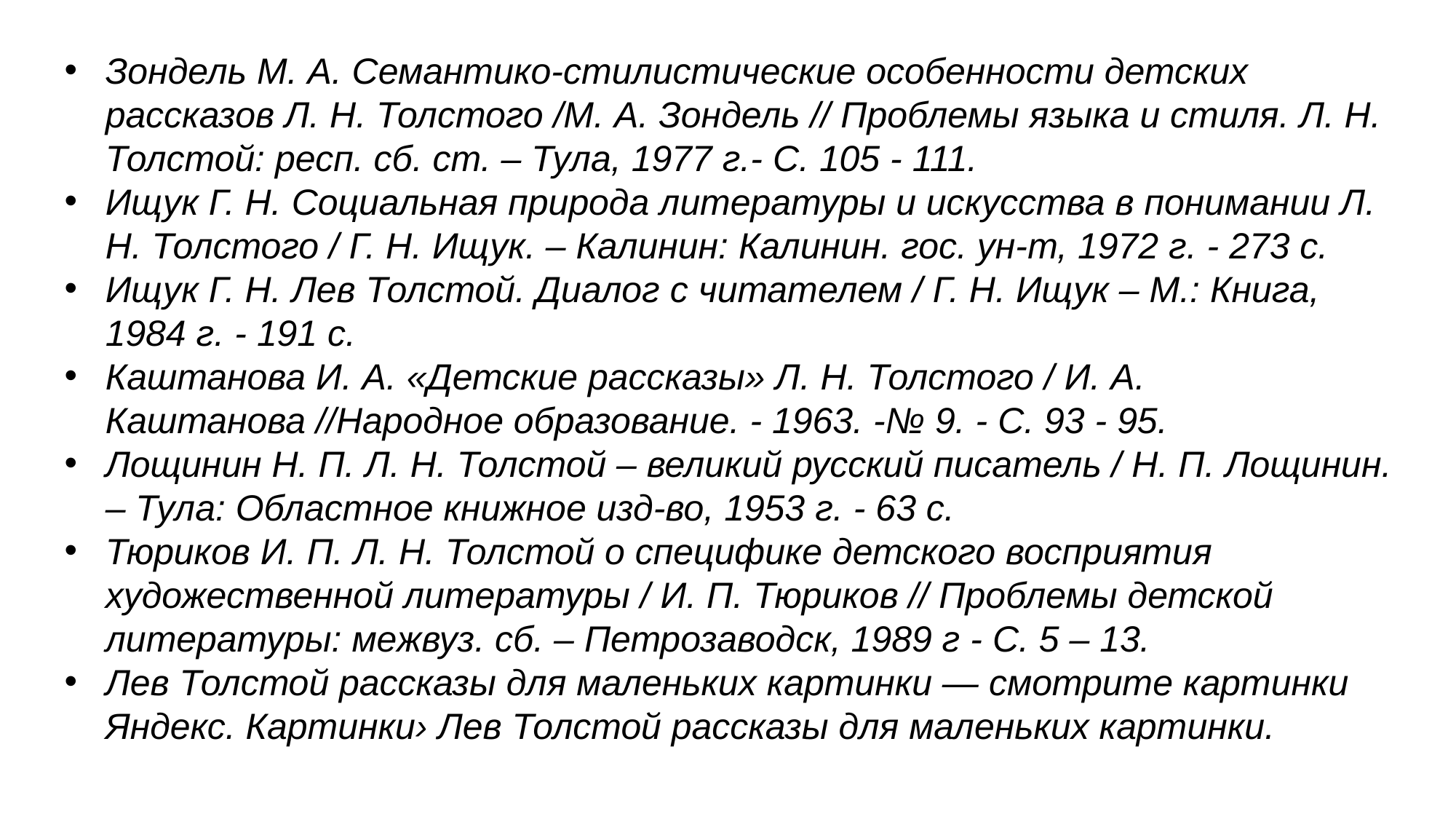

Зондель М. А. Семантико-стилистические особенности детских рассказов Л. Н. Толстого /М. А. Зондель // Проблемы языка и стиля. Л. Н. Толстой: респ. сб. ст. – Тула, 1977 г.- С. 105 - 111.
Ищук Г. Н. Социальная природа литературы и искусства в понимании Л. Н. Толстого / Г. Н. Ищук. – Калинин: Калинин. гос. ун-т, 1972 г. - 273 с.
Ищук Г. Н. Лев Толстой. Диалог с читателем / Г. Н. Ищук – М.: Книга, 1984 г. - 191 с.
Каштанова И. А. «Детские рассказы» Л. Н. Толстого / И. А. Каштанова //Народное образование. - 1963. -№ 9. - С. 93 - 95.
Лощинин Н. П. Л. Н. Толстой – великий русский писатель / Н. П. Лощинин. – Тула: Областное книжное изд-во, 1953 г. - 63 с.
Тюриков И. П. Л. Н. Толстой о специфике детского восприятия художественной литературы / И. П. Тюриков // Проблемы детской литературы: межвуз. сб. – Петрозаводск, 1989 г - С. 5 – 13.
Лев Толстой рассказы для маленьких картинки — смотрите картинки Яндекс. Картинки› Лев Толстой рассказы для маленьких картинки.